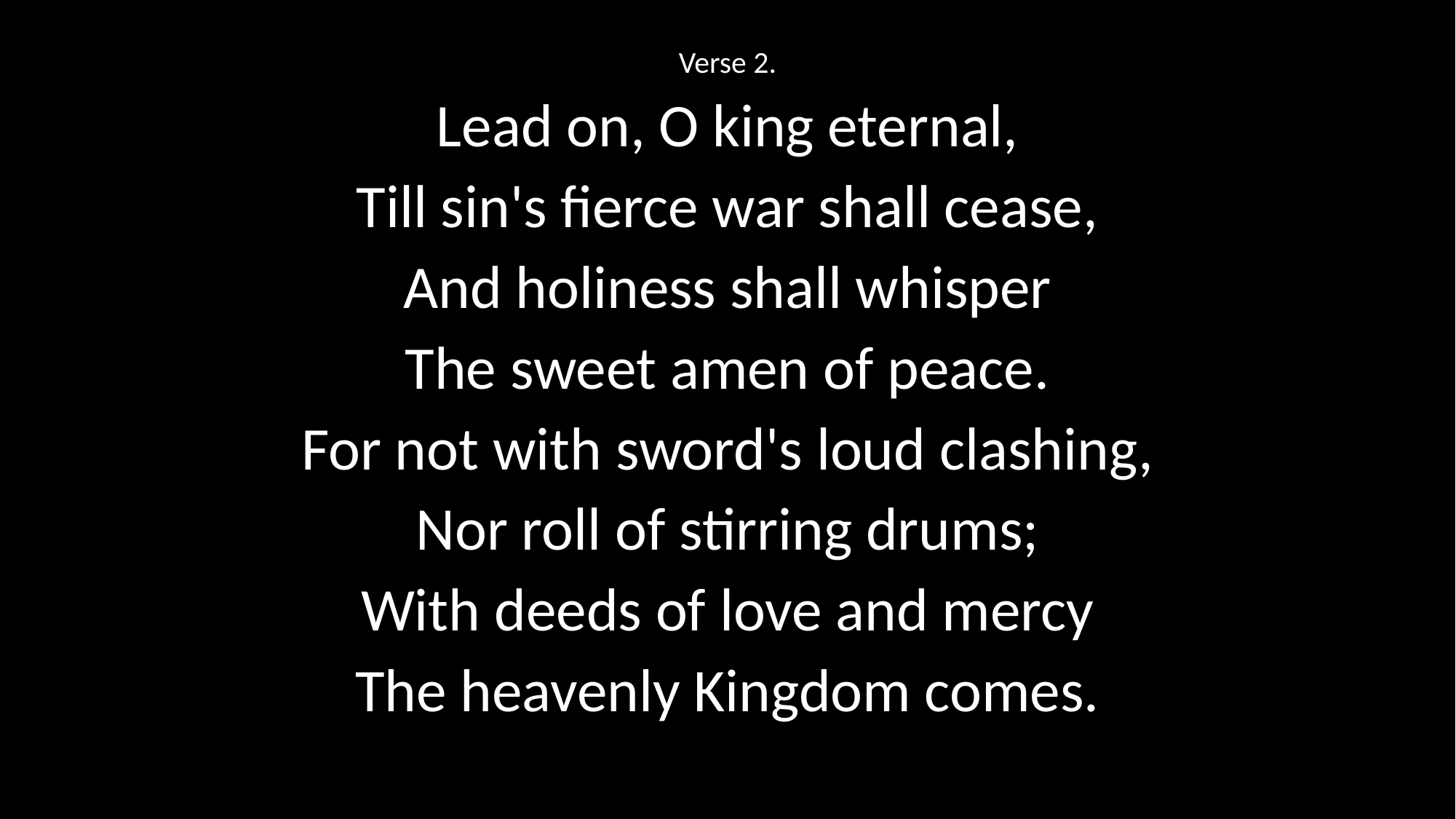

Verse 2.
Lead on, O king eternal,
Till sin's fierce war shall cease,
And holiness shall whisper
The sweet amen of peace.
For not with sword's loud clashing,
Nor roll of stirring drums;
With deeds of love and mercy
The heavenly Kingdom comes.